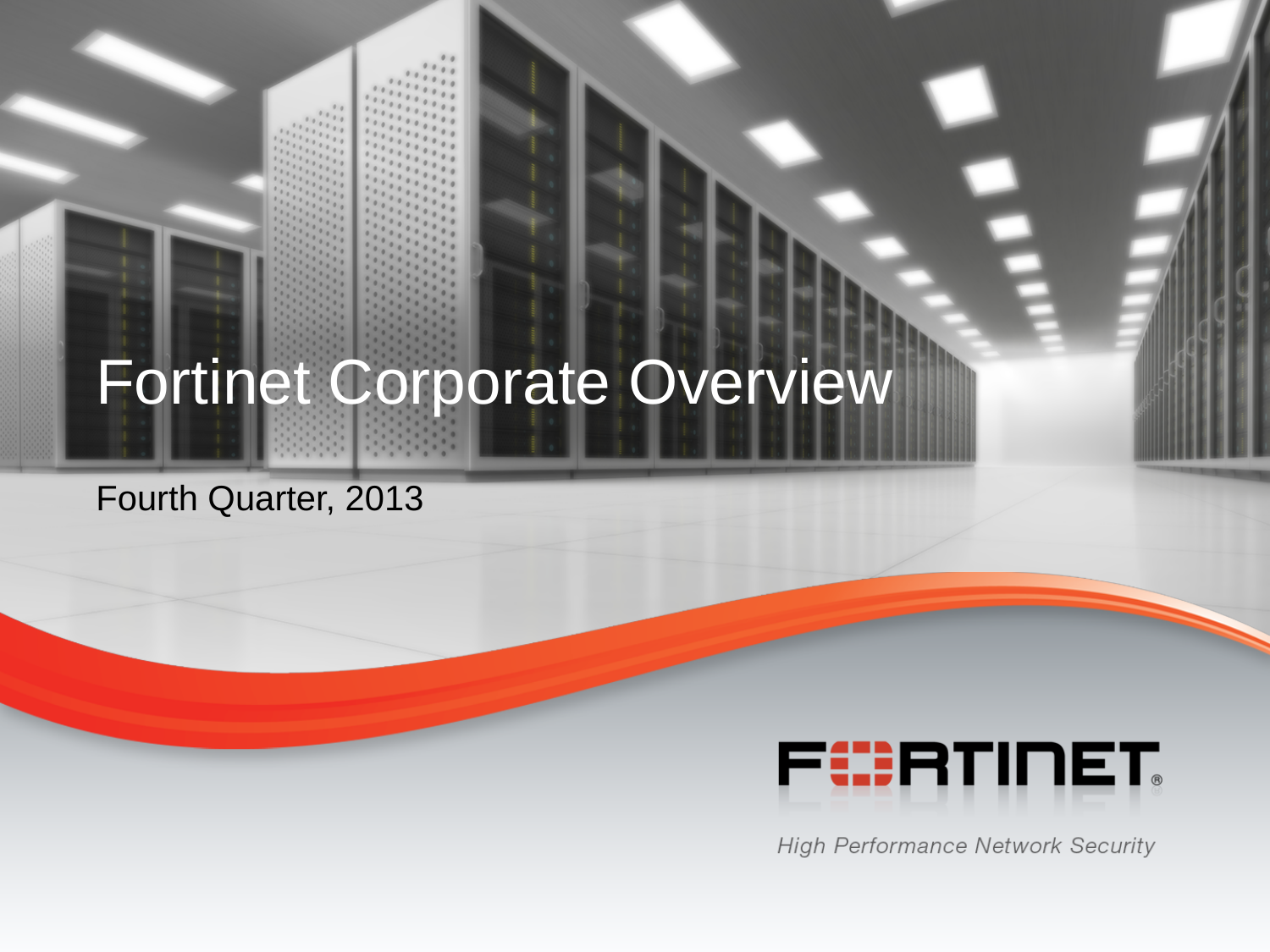

# Fortinet Corporate Overview
Fourth Quarter, 2013